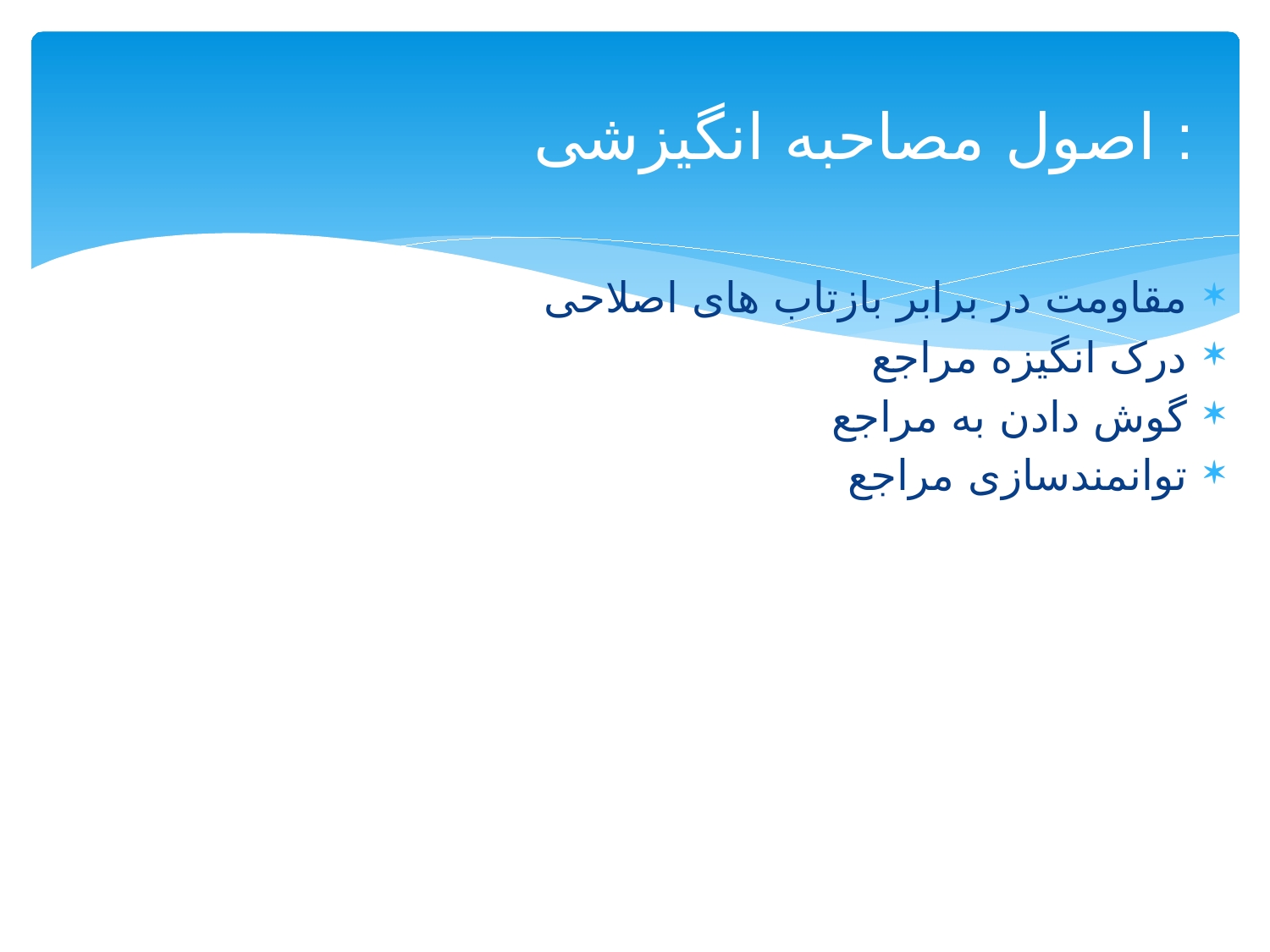

# اصول مصاحبه انگیزشی :
مقاومت در برابر بازتاب های اصلاحی
درک انگیزه مراجع
گوش دادن به مراجع
توانمندسازی مراجع